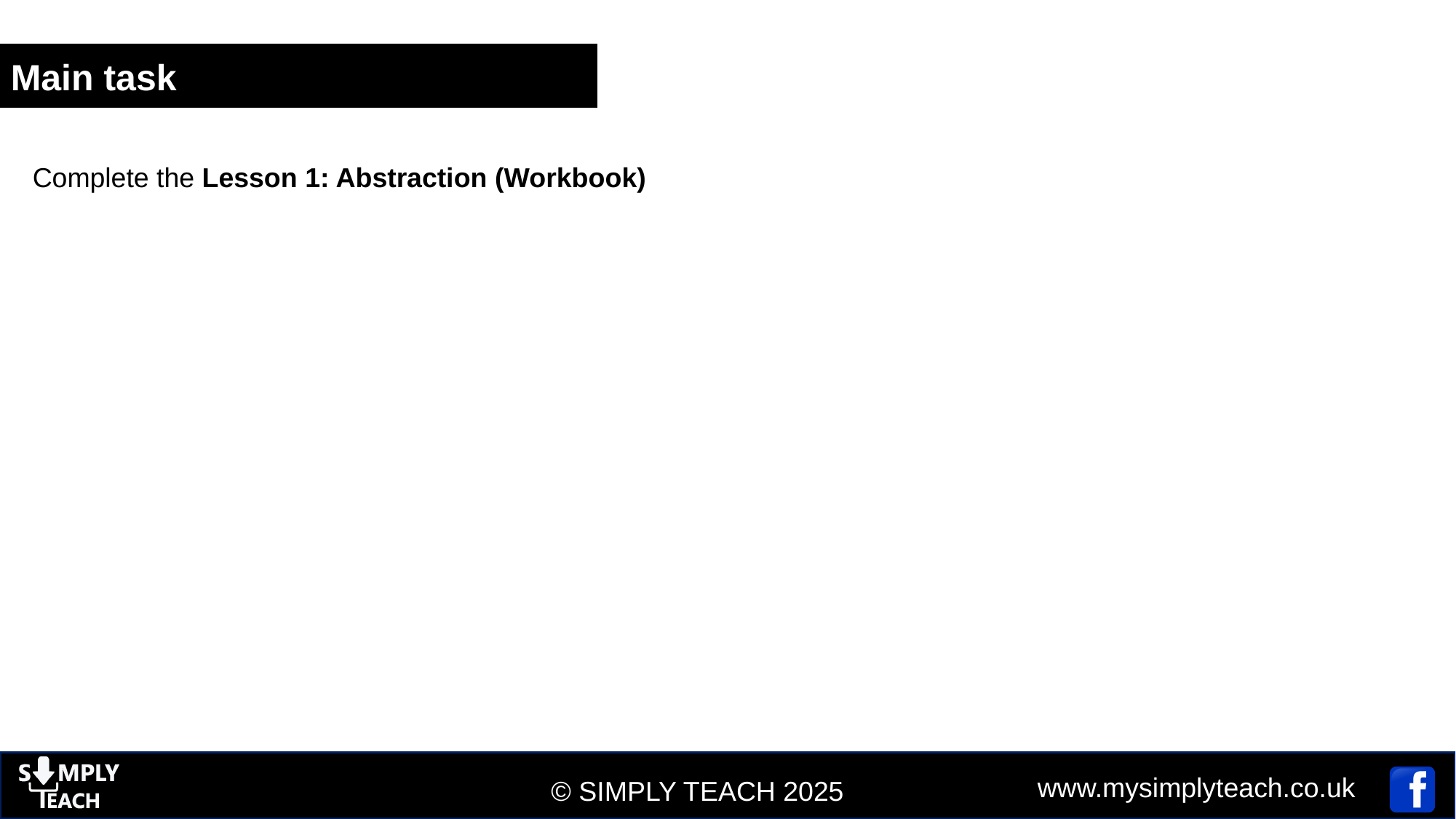

Main task
Complete the Lesson 1: Abstraction (Workbook)